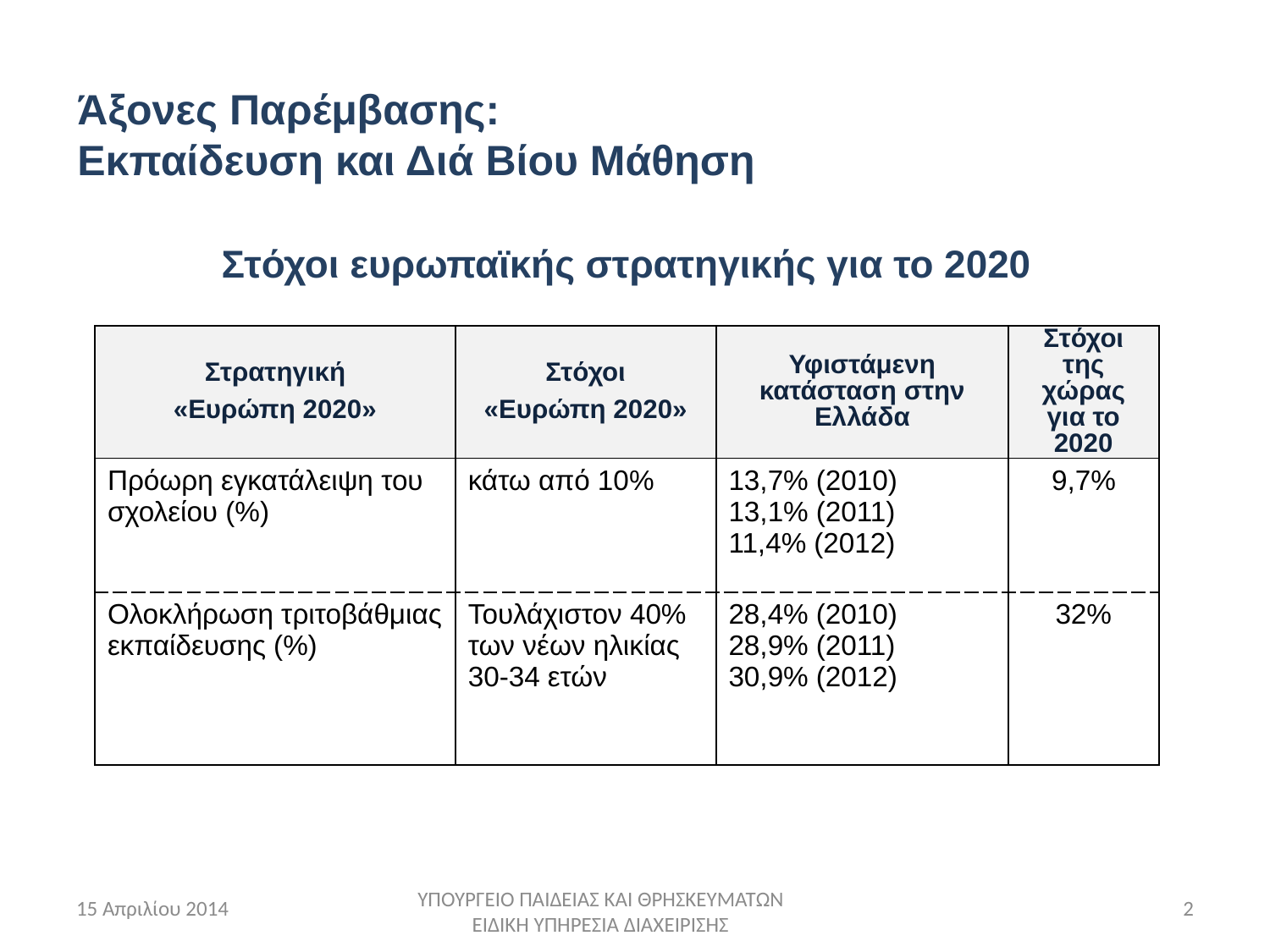

Άξονες Παρέμβασης:
Εκπαίδευση και Διά Βίου Μάθηση
Στόχοι ευρωπαϊκής στρατηγικής για το 2020
| Στρατηγική «Ευρώπη 2020» | Στόχοι «Ευρώπη 2020» | Υφιστάμενη κατάσταση στην Ελλάδα | Στόχοι της χώρας για το 2020 |
| --- | --- | --- | --- |
| Πρόωρη εγκατάλειψη του σχολείου (%) | κάτω από 10% | 13,7% (2010) 13,1% (2011) 11,4% (2012) | 9,7% |
| Ολοκλήρωση τριτοβάθμιας εκπαίδευσης (%) | Τουλάχιστον 40% των νέων ηλικίας 30-34 ετών | 28,4% (2010) 28,9% (2011) 30,9% (2012) | 32% |
15 Απριλίου 2014
2
ΥΠΟΥΡΓΕΙΟ ΠΑΙΔΕΙΑΣ ΚΑΙ ΘΡΗΣΚΕΥΜΑΤΩΝ
ΕΙΔΙΚΗ ΥΠΗΡΕΣΙΑ ΔΙΑΧΕΙΡΙΣΗΣ